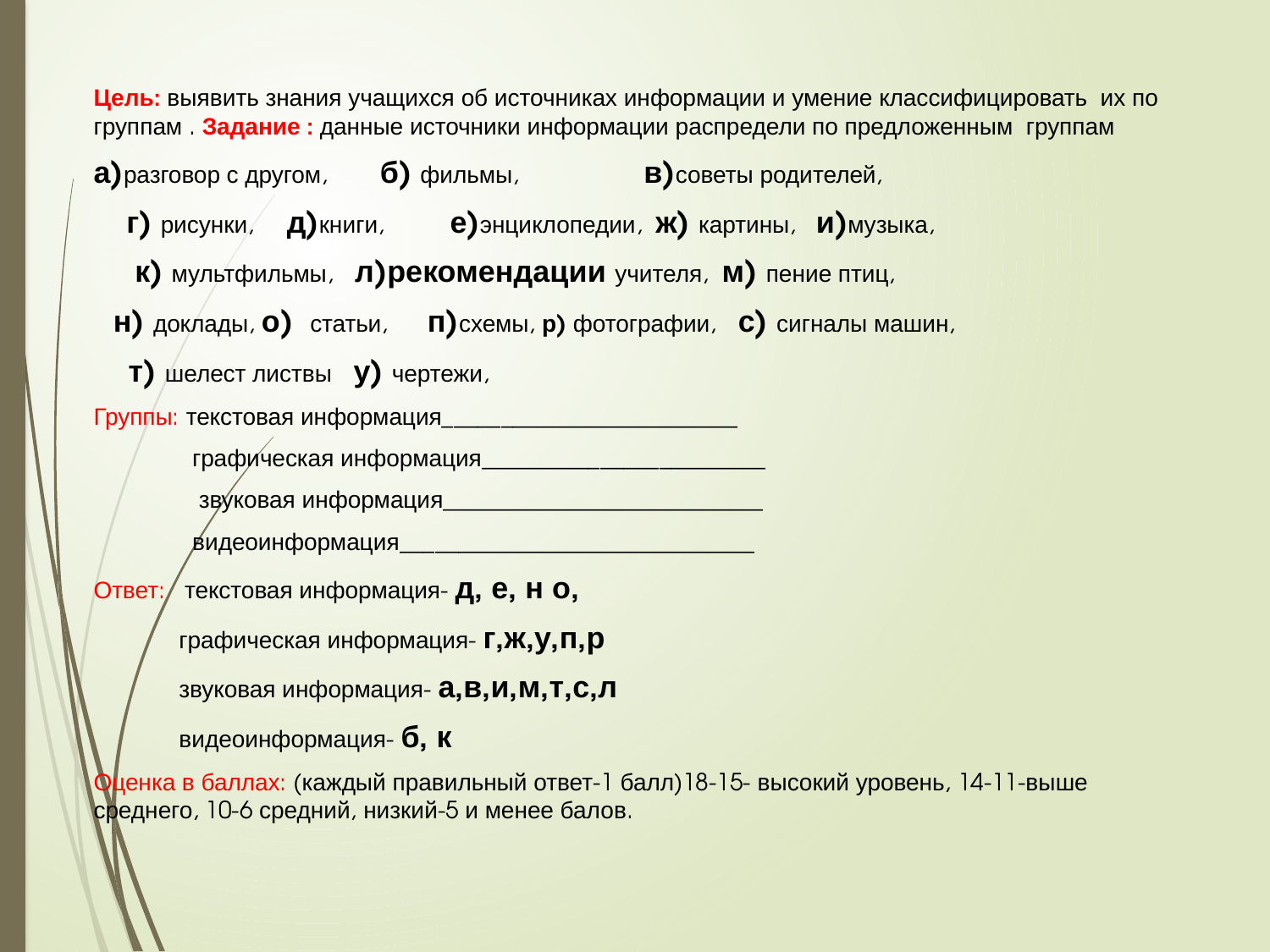

Цель: выявить знания учащихся об источниках информации и умение классифицировать  их по группам . Задание : данные источники информации распредели по предложенным  группам
а)разговор с другом,        б) фильмы,                   в)советы родителей,
     г) рисунки,     д)книги,          е)энциклопедии,  ж) картины,   и)музыка,
      к) мультфильмы,   л)рекомендации учителя,  м) пение птиц,
   н) доклады, о)  статьи,      п)схемы, р) фотографии,   с) сигналы машин,
     т) шелест листвы   у) чертежи,
Группы: текстовая информация_________________________
               графическая информация________________________
                звуковая информация___________________________
               видеоинформация______________________________
Ответ:   текстовая информация- д, е, н о,
             графическая информация- г,ж,у,п,р
             звуковая информация- а,в,и,м,т,с,л
             видеоинформация- б, к
Оценка в баллах: (каждый правильный ответ-1 балл)18-15- высокий уровень, 14-11-выше среднего, 10-6 средний, низкий-5 и менее балов.

#